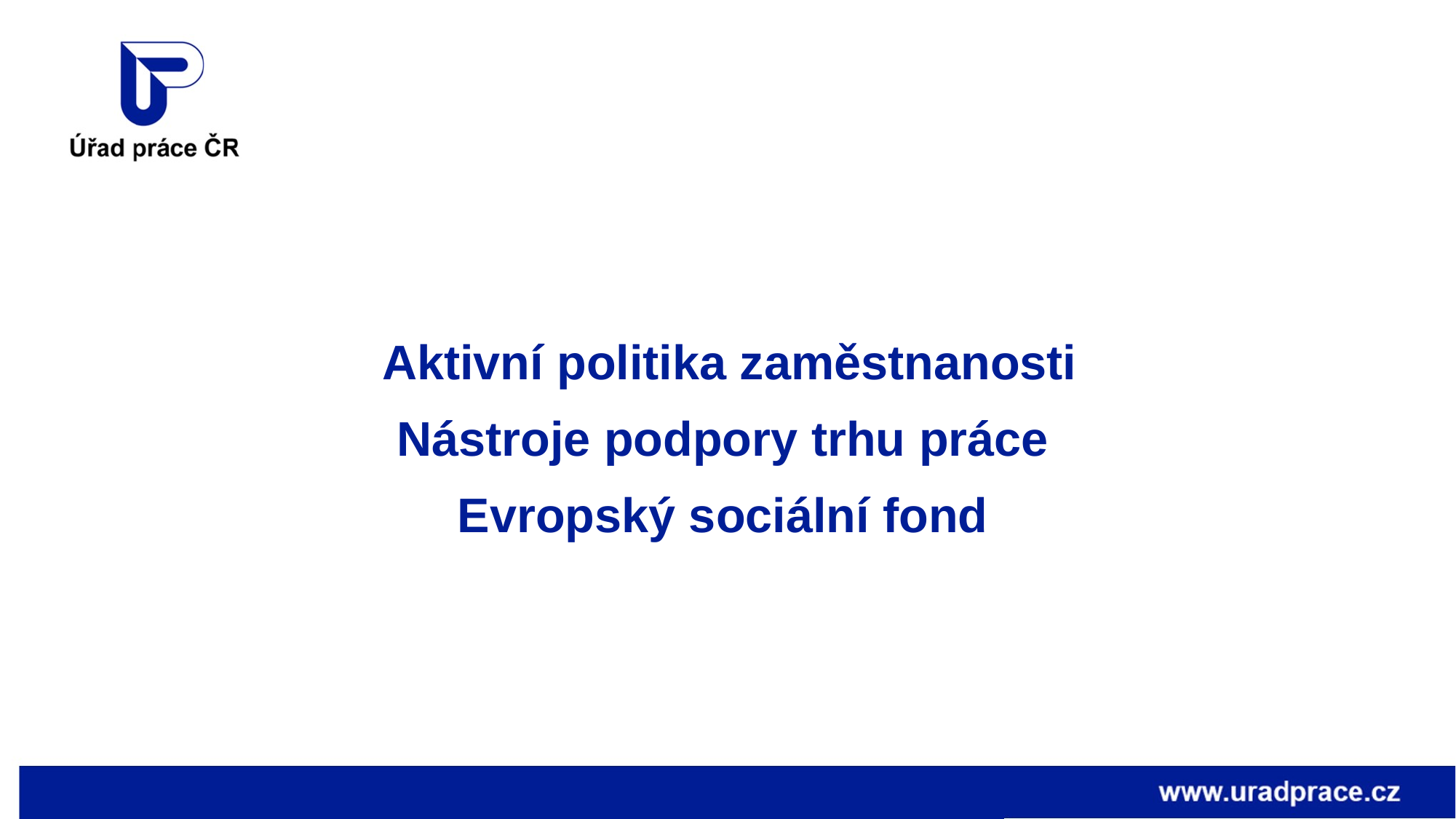

Aktivní politika zaměstnanosti
Nástroje podpory trhu práce
Evropský sociální fond